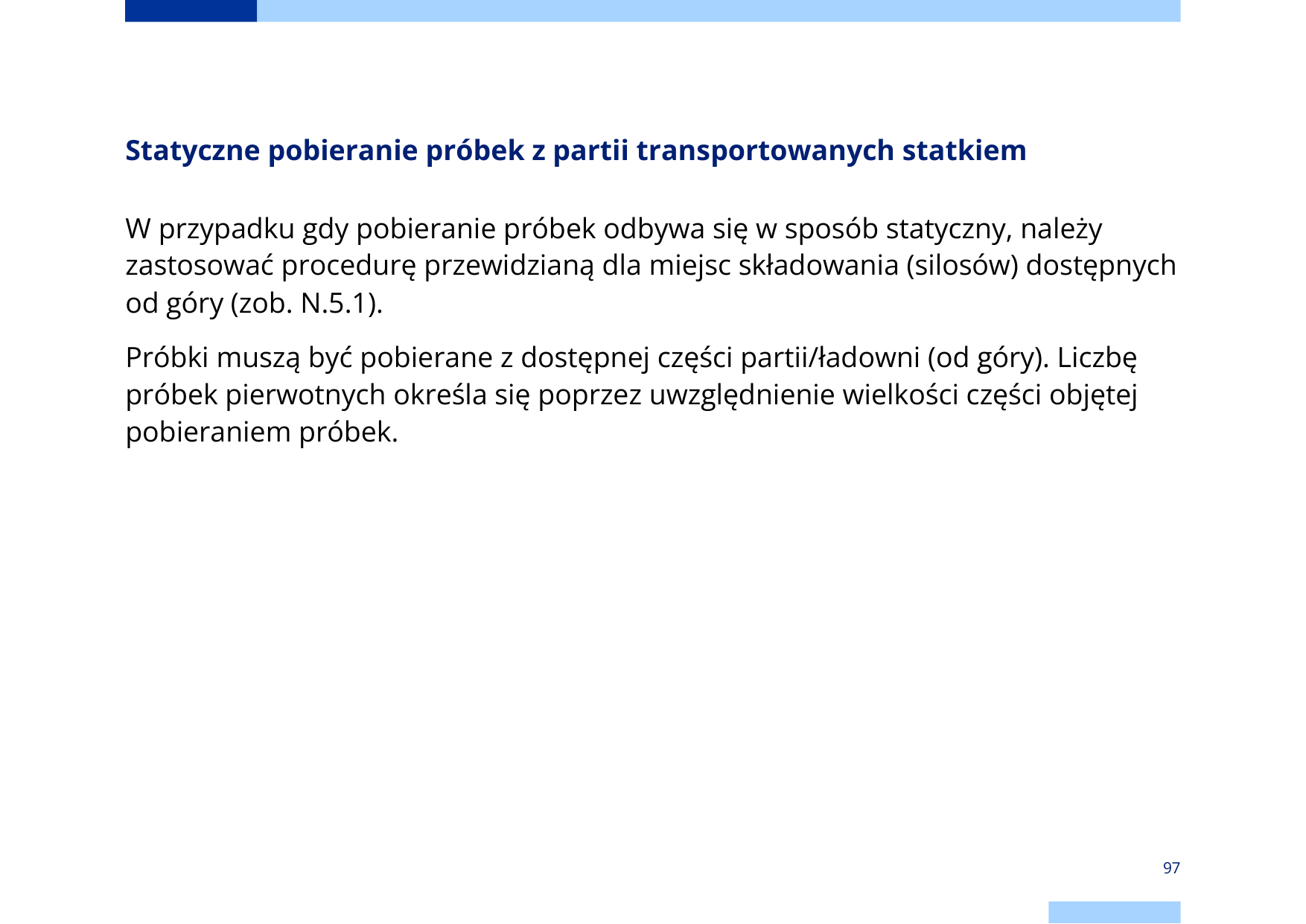

# Statyczne pobieranie próbek z partii transportowanych statkiem
W przypadku gdy pobieranie próbek odbywa się w sposób statyczny, należy zastosować procedurę przewidzianą dla miejsc składowania (silosów) dostępnych od góry (zob. N.5.1).
Próbki muszą być pobierane z dostępnej części partii/ładowni (od góry). Liczbę próbek pierwotnych określa się poprzez uwzględnienie wielkości części objętej pobieraniem próbek.

97